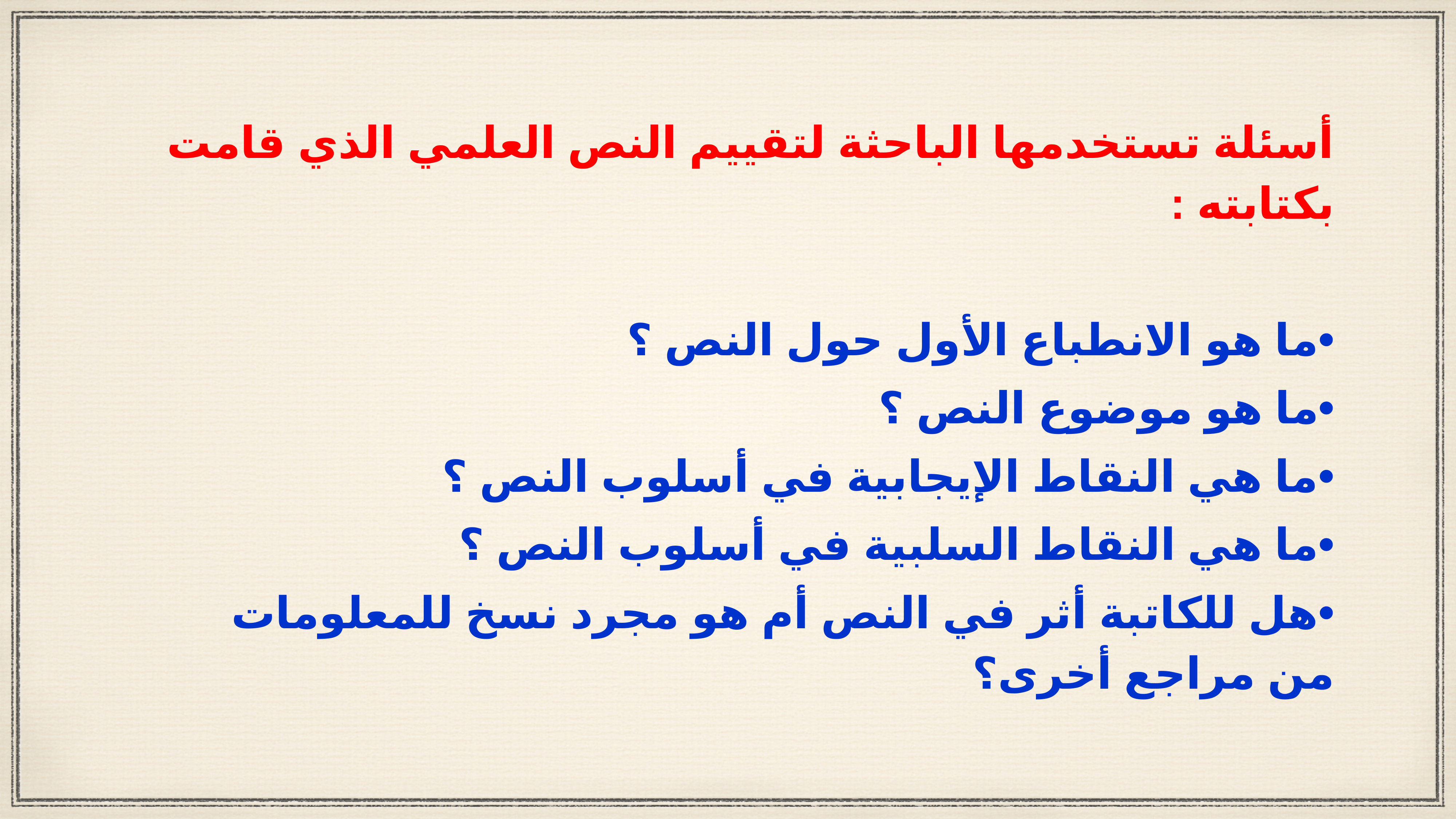

أسئلة تستخدمها الباحثة لتقييم النص العلمي الذي قامت بكتابته :

•	ما هو الانطباع الأول حول النص ؟
•	ما هو موضوع النص ؟
•	ما هي النقاط الإيجابية في أسلوب النص ؟
•	ما هي النقاط السلبية في أسلوب النص ؟
•	هل للكاتبة أثر في النص أم هو مجرد نسخ للمعلومات من مراجع أخرى؟